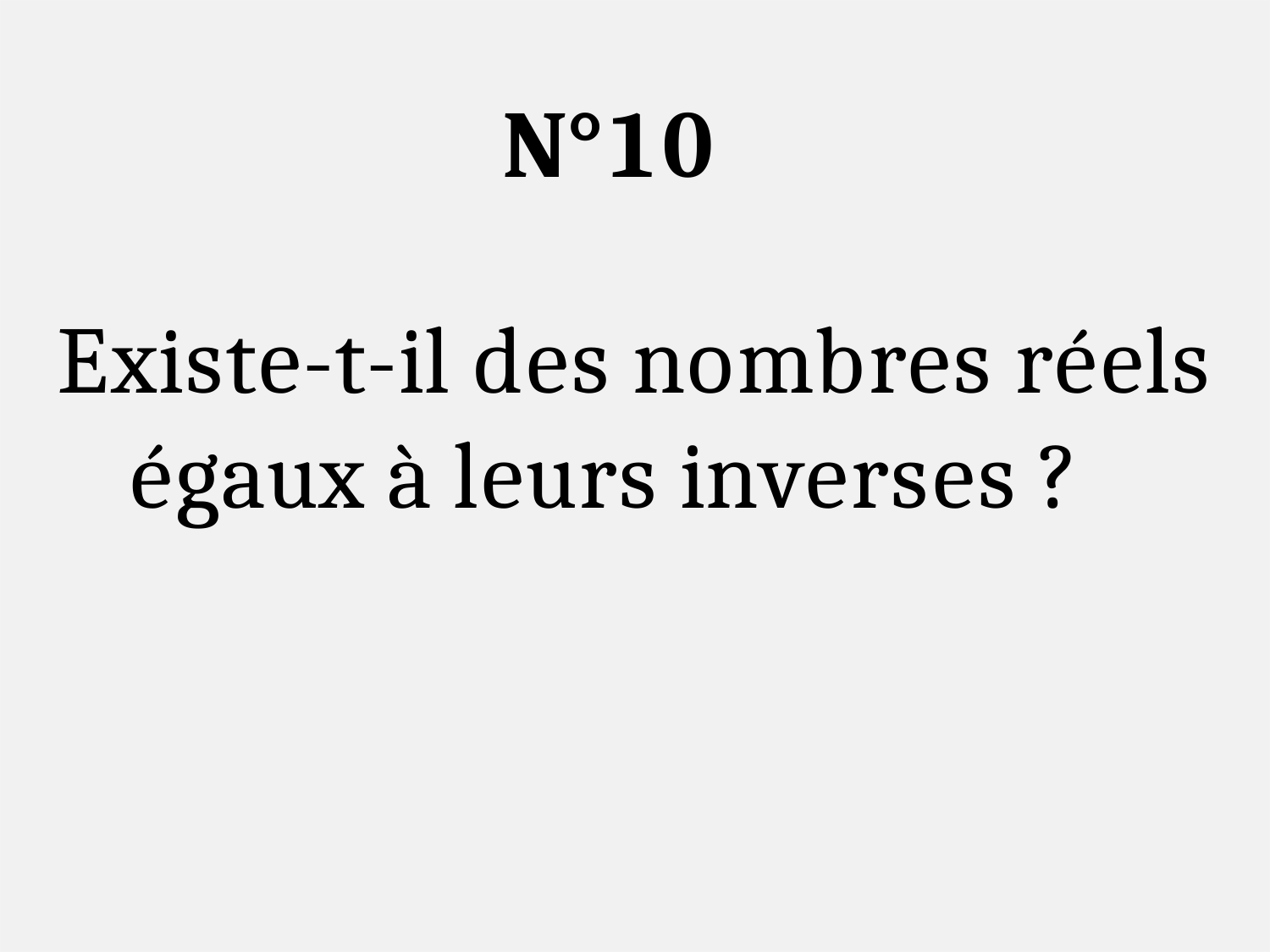

# Existe-t-il des nombres réels égaux à leurs inverses ?
N°10